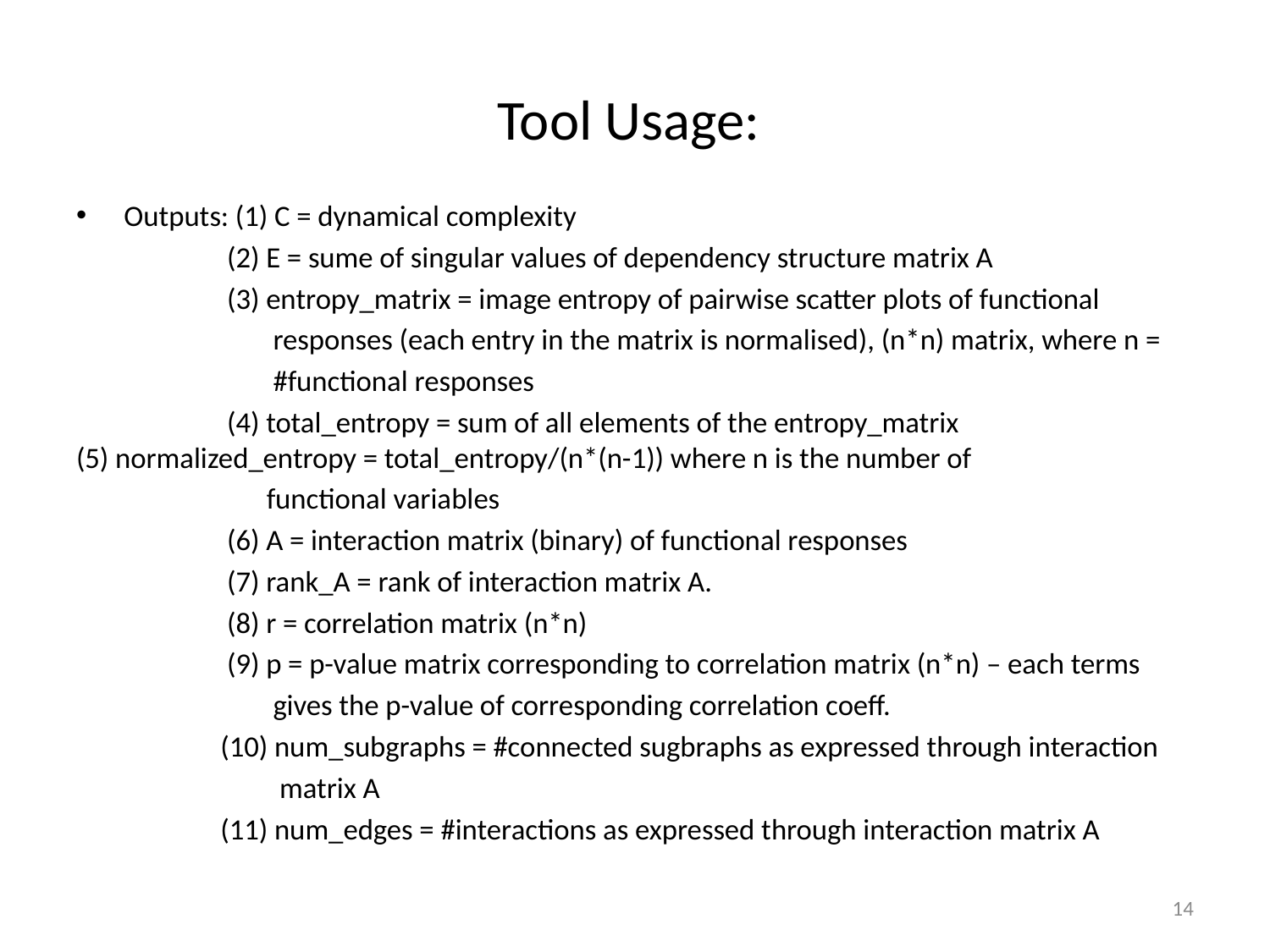

# Tool Usage:
Outputs: (1) C = dynamical complexity
	     (2) E = sume of singular values of dependency structure matrix A
	     (3) entropy_matrix = image entropy of pairwise scatter plots of functional
                              responses (each entry in the matrix is normalised), (n*n) matrix, where n =
                              #functional responses
	     (4) total_entropy = sum of all elements of the entropy_matrix 	  	     (5) normalized_entropy = total_entropy/(n*(n-1)) where n is the number of
                             functional variables
	     (6) A = interaction matrix (binary) of functional responses
	     (7) rank_A = rank of interaction matrix A.
	     (8) r = correlation matrix (n*n)
	     (9) p = p-value matrix corresponding to correlation matrix (n*n) – each terms
                              gives the p-value of corresponding correlation coeff.
	    (10) num_subgraphs = #connected sugbraphs as expressed through interaction
                               matrix A
 	    (11) num_edges = #interactions as expressed through interaction matrix A
14